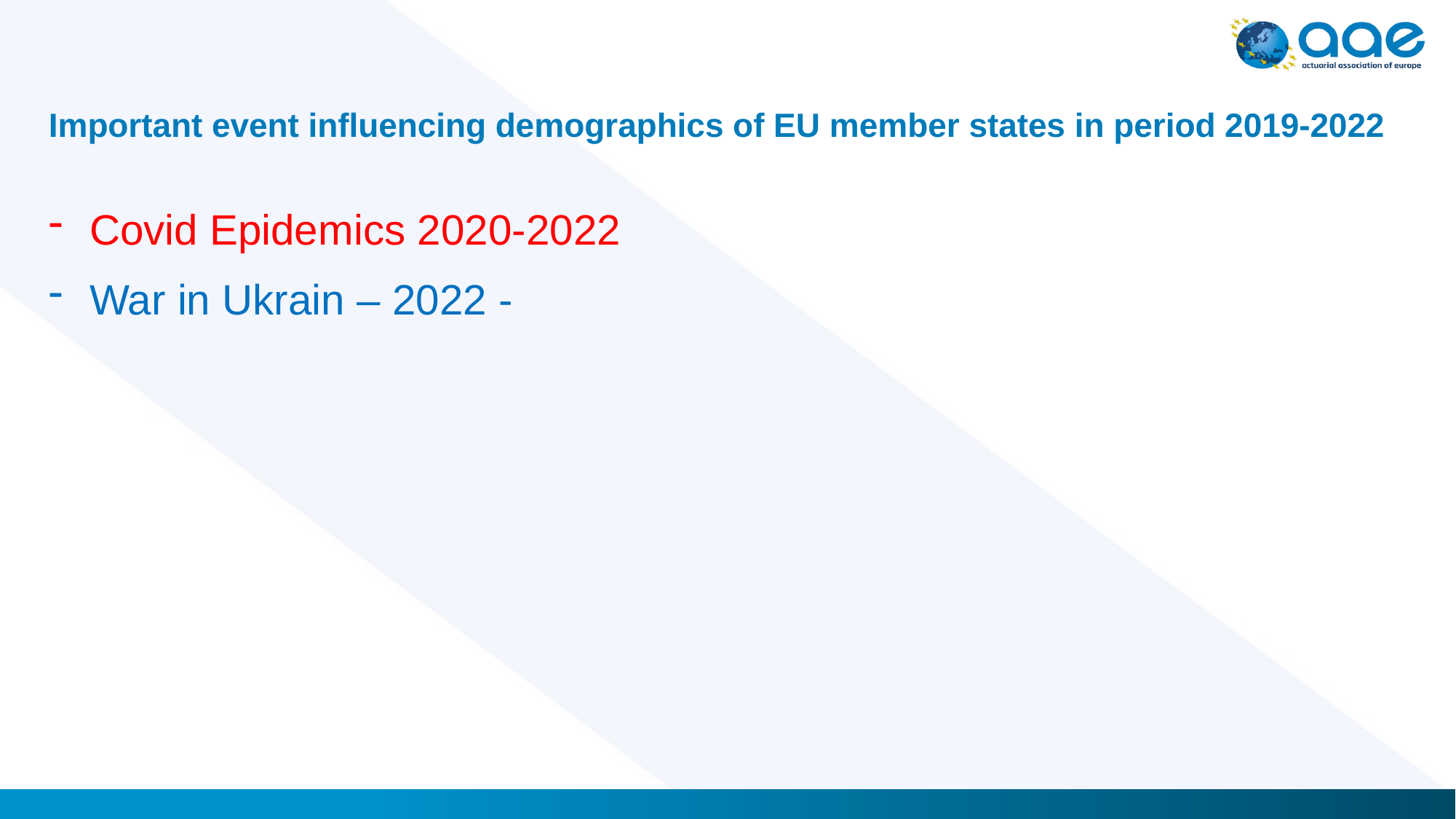

# Important event influencing demographics of EU member states in period 2019-2022
Covid Epidemics 2020-2022
War in Ukrain – 2022 -